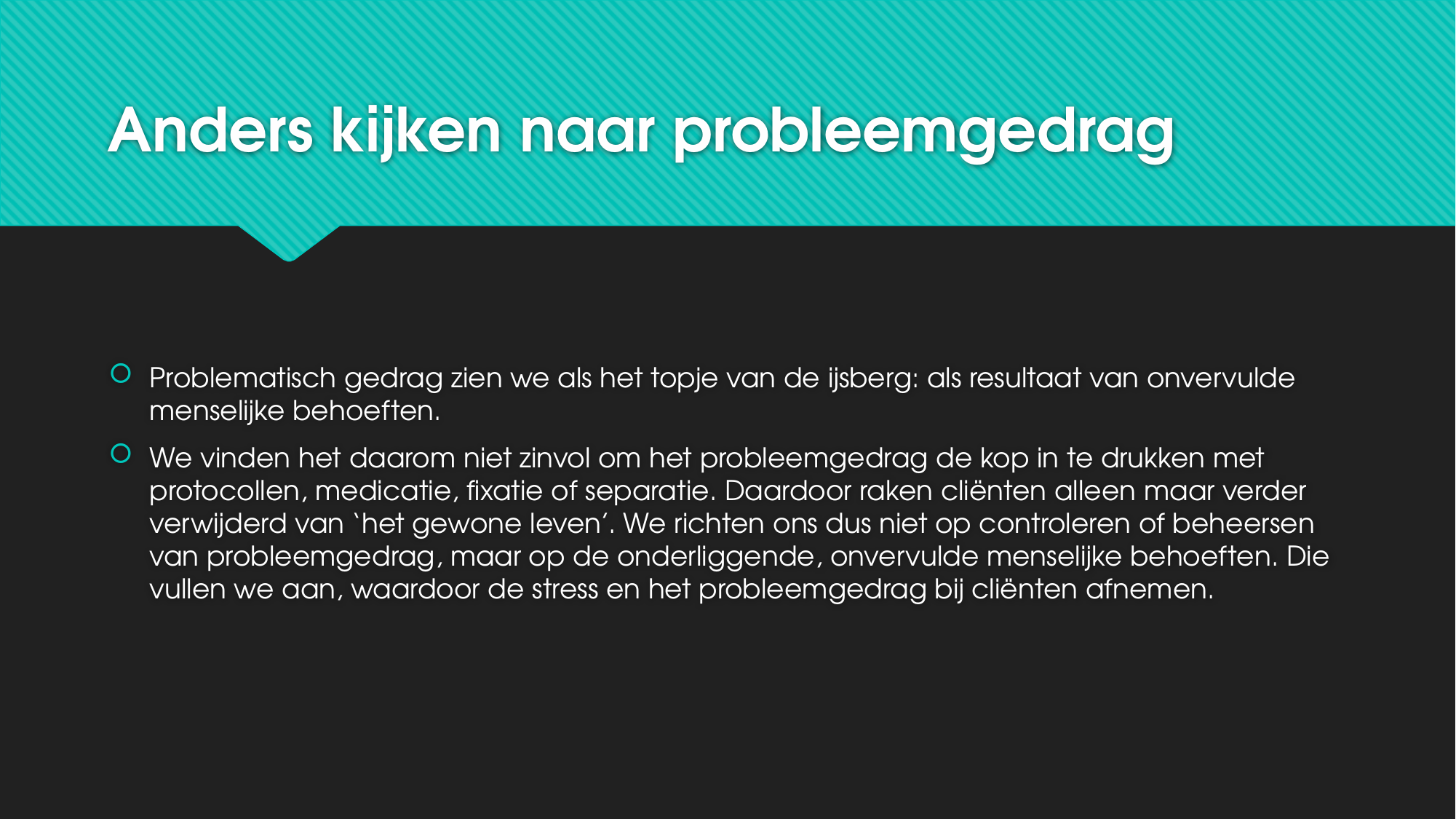

# Anders kijken naar probleemgedrag
Problematisch gedrag zien we als het topje van de ijsberg: als resultaat van onvervulde menselijke behoeften.
We vinden het daarom niet zinvol om het probleemgedrag de kop in te drukken met protocollen, medicatie, fixatie of separatie. Daardoor raken cliënten alleen maar verder verwijderd van ‘het gewone leven’. We richten ons dus niet op controleren of beheersen van probleemgedrag, maar op de onderliggende, onvervulde menselijke behoeften. Die vullen we aan, waardoor de stress en het probleemgedrag bij cliënten afnemen.